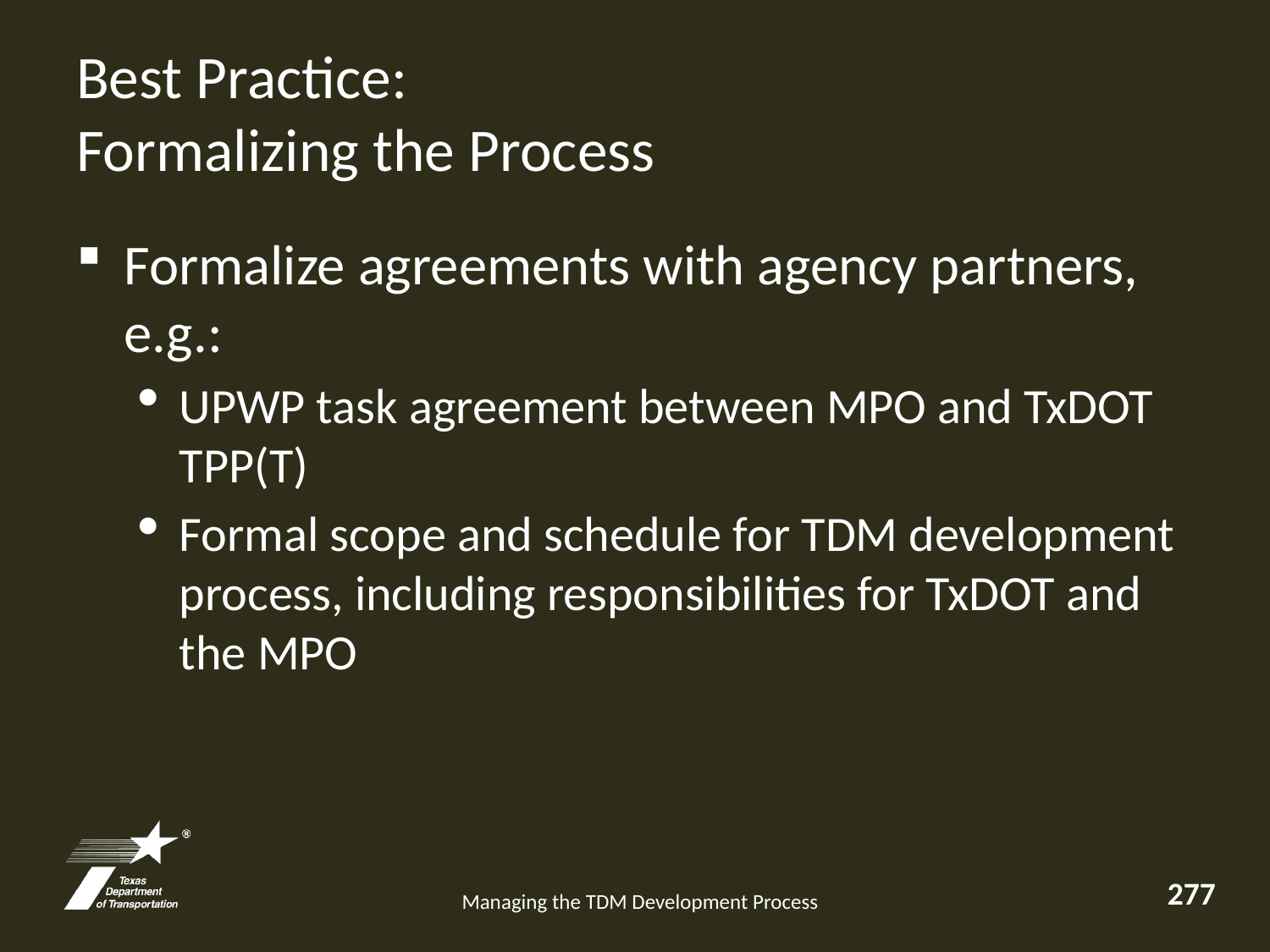

# Best Practice: Formalizing the Process
Formalize agreements with agency partners, e.g.:
UPWP task agreement between MPO and TxDOT TPP(T)
Formal scope and schedule for TDM development process, including responsibilities for TxDOT and the MPO